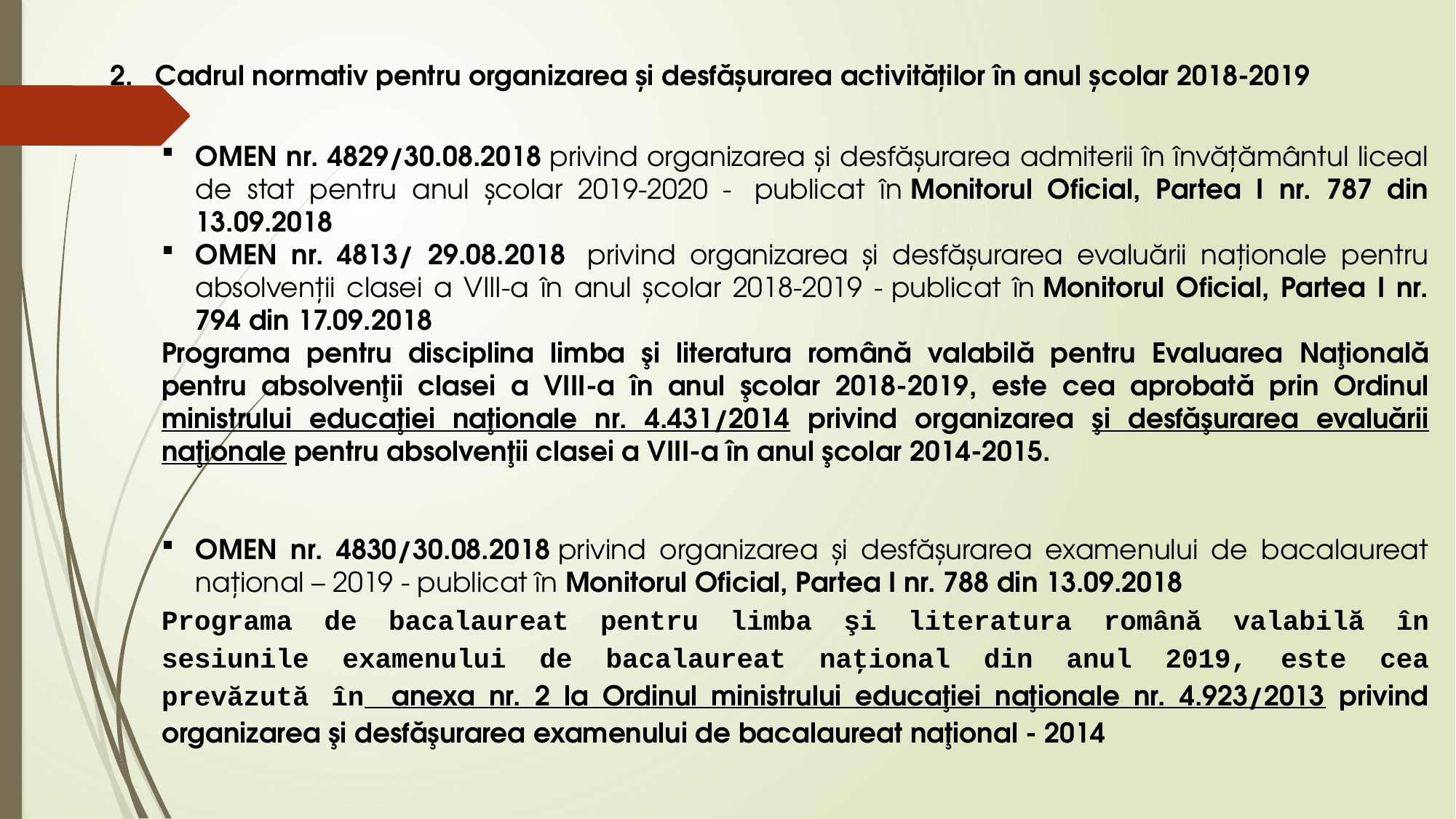

2.   Cadrul normativ pentru organizarea și desfășurarea activităților în anul școlar 2018-2019

OMEN nr. 4829/30.08.2018 privind organizarea și desfășurarea admiterii în învățământul liceal de stat pentru anul școlar 2019-2020 -  publicat în Monitorul Oficial, Partea I nr. 787 din 13.09.2018
OMEN nr. 4813/ 29.08.2018  privind organizarea și desfășurarea evaluării naționale pentru absolvenții clasei a VIII-a în anul școlar 2018-2019 - publicat în Monitorul Oficial, Partea I nr. 794 din 17.09.2018
Programa pentru disciplina limba şi literatura română valabilă pentru Evaluarea Naţională pentru absolvenţii clasei a VIII-a în anul şcolar 2018-2019, este cea aprobată prin Ordinul ministrului educaţiei naţionale nr. 4.431/2014 privind organizarea şi desfăşurarea evaluării naţionale pentru absolvenţii clasei a VIII-a în anul şcolar 2014-2015.

OMEN nr. 4830/30.08.2018 privind organizarea și desfășurarea examenului de bacalaureat național – 2019 - publicat în Monitorul Oficial, Partea I nr. 788 din 13.09.2018
Programa de bacalaureat pentru limba şi literatura română valabilă în sesiunile examenului de bacalaureat naţional din anul 2019, este cea prevăzută în  anexa nr. 2 la Ordinul ministrului educaţiei naţionale nr. 4.923/2013 privind organizarea şi desfăşurarea examenului de bacalaureat naţional - 2014